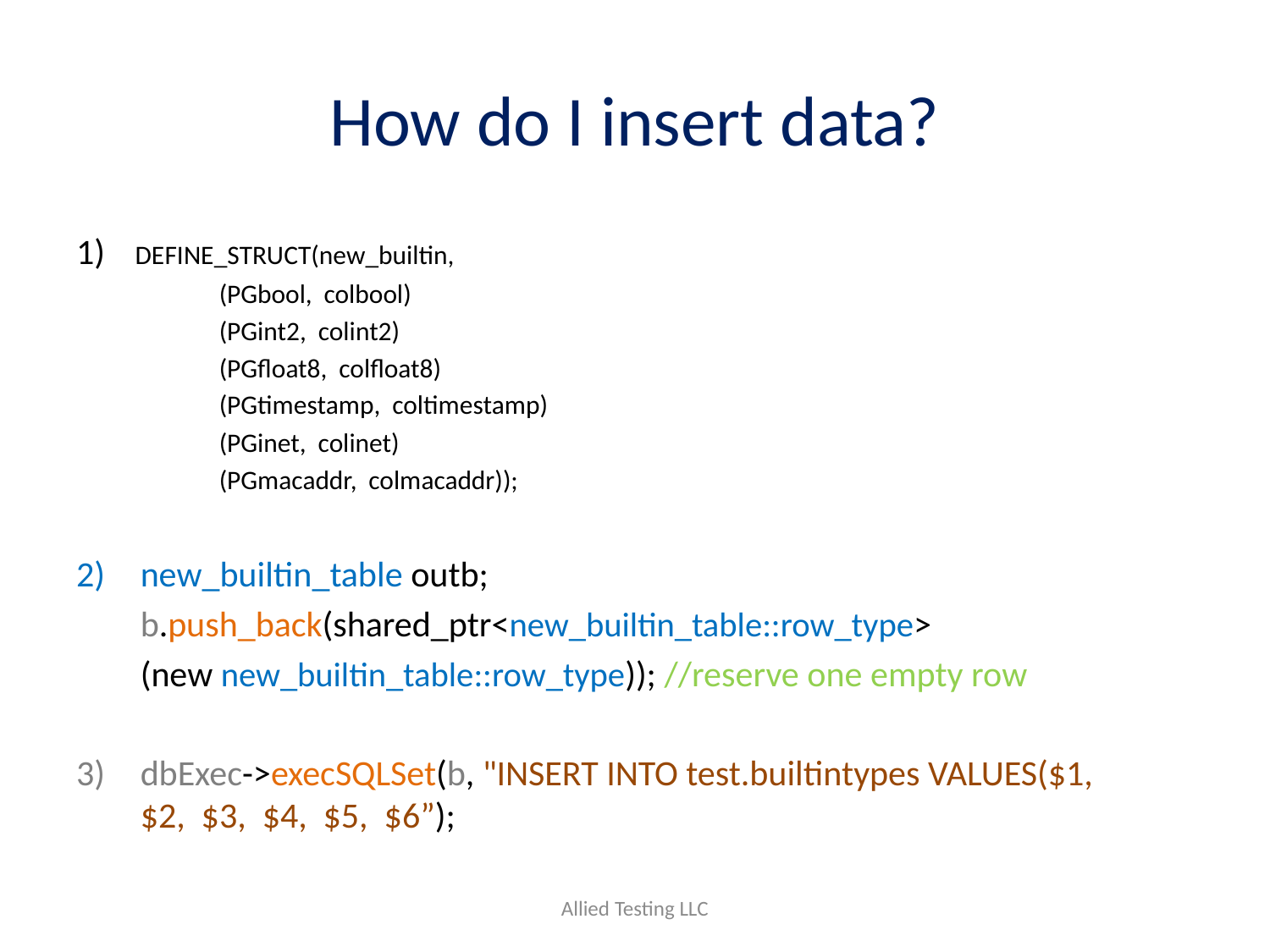

# How do I insert data?
1) 	  DEFINE_STRUCT(new_builtin,
	(PGbool,  colbool)
	(PGint2,  colint2)
	(PGfloat8,  colfloat8)
	(PGtimestamp,  coltimestamp)
	(PGinet,  colinet)
	(PGmacaddr,  colmacaddr));

2) 	new_builtin_table outb;
	b.push_back(shared_ptr<new_builtin_table::row_type>
		(new new_builtin_table::row_type)); //reserve one empty row

3) 	dbExec->execSQLSet(b, "INSERT INTO test.builtintypes VALUES($1,  					$2,  $3,  $4,  $5,  $6”);

Allied Testing LLC